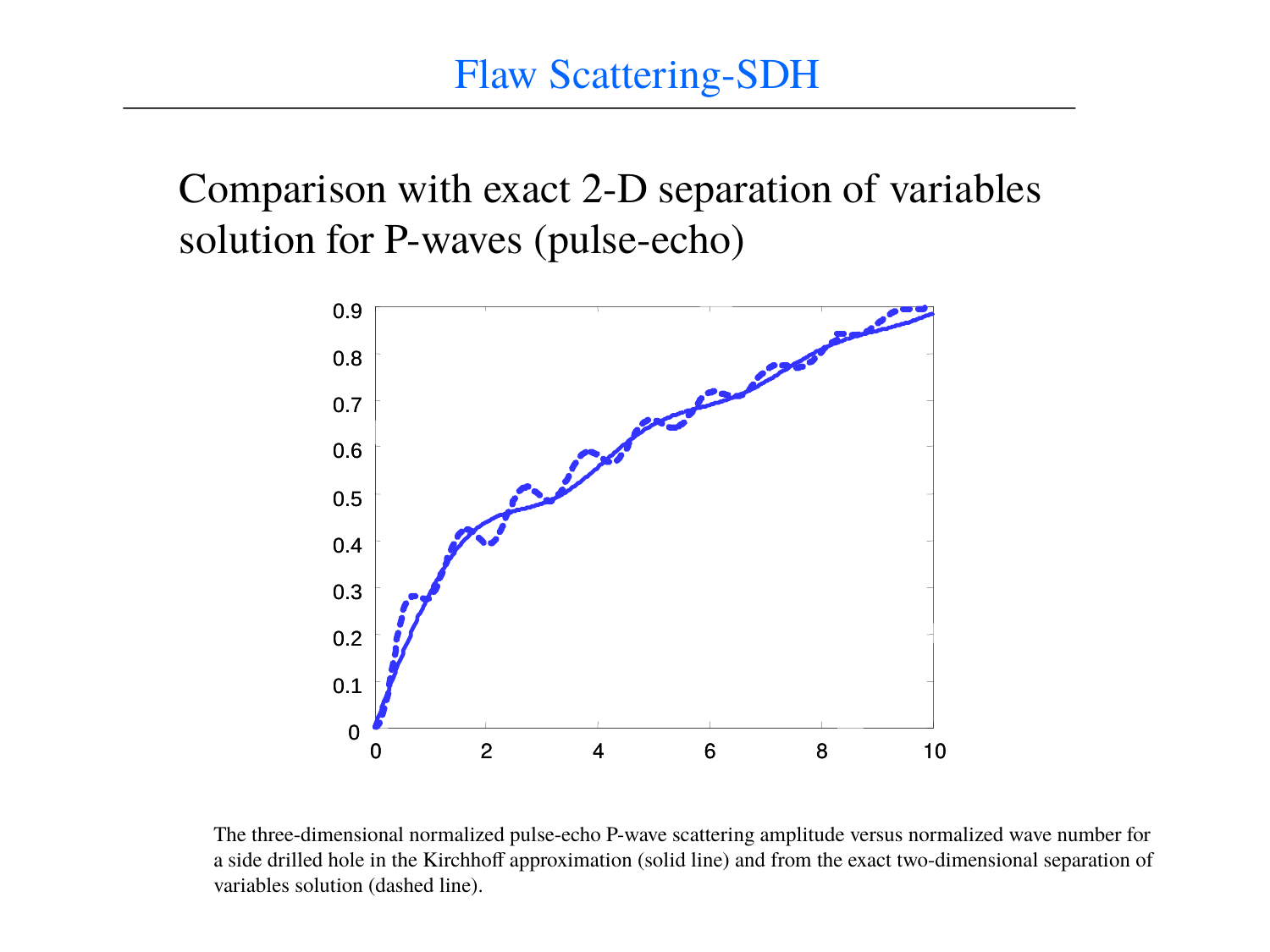

Flaw Scattering-SDH

Comparison with exact 2-D separation of variables
solution for P-waves (pulse-echo)
0.9
0.9

0.8
0.8

0.7
0.7

0.6
0.6

0.5
0.5

0.4
0.4

0.3
0.3

0.2
0.2

0.1
0.1

0
0

0
0
2
2
4
4
6
6
8
8
10
10
The three-dimensional normalized pulse-echo P-wave scattering amplitude versus normalized wave number for a side drilled hole in the Kirchhoff approximation (solid line) and from the exact two-dimensional separation of variables solution (dashed line).